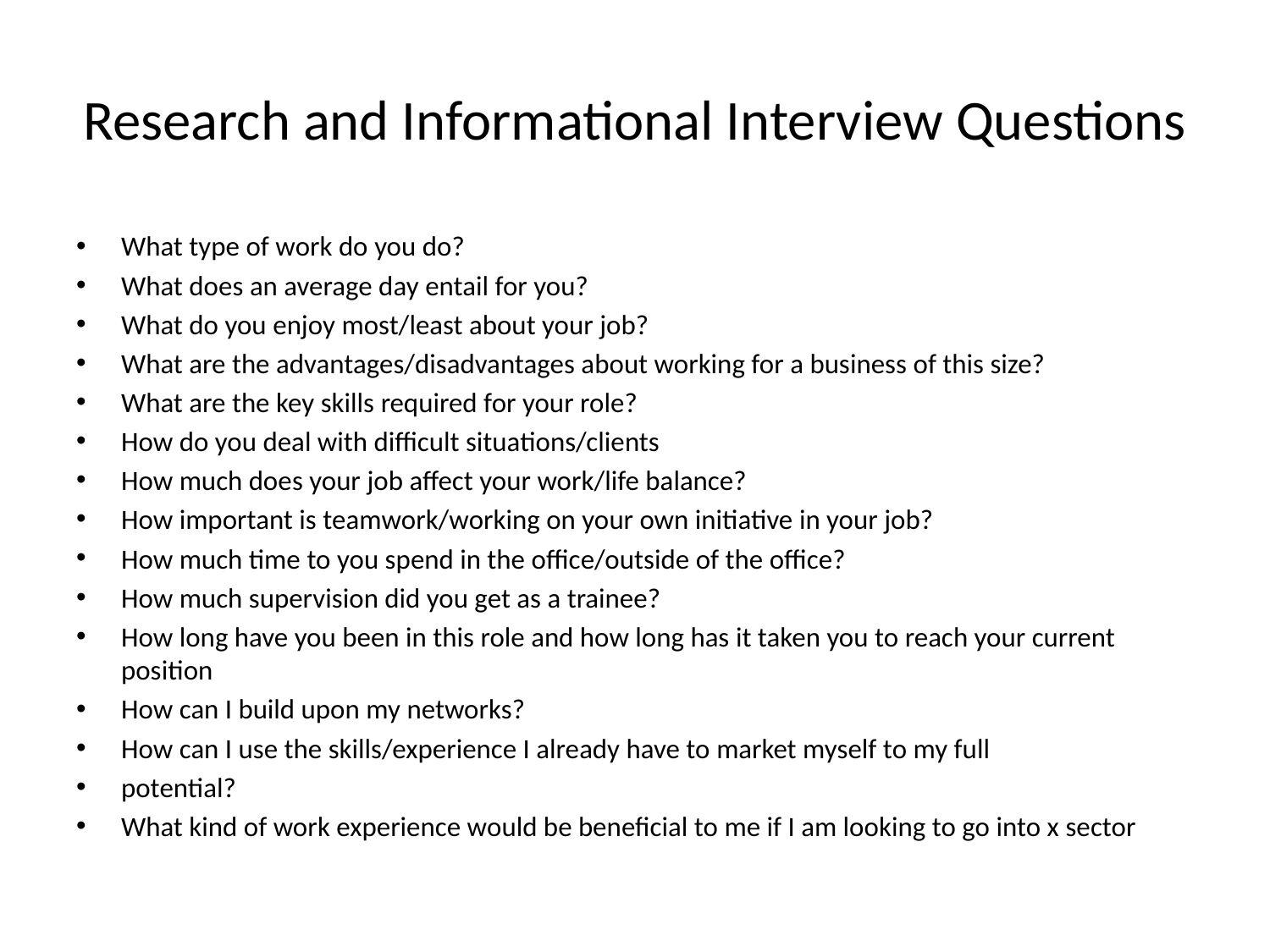

# Research and Informational Interview Questions
What type of work do you do?
What does an average day entail for you?
What do you enjoy most/least about your job?
What are the advantages/disadvantages about working for a business of this size?
What are the key skills required for your role?
How do you deal with difficult situations/clients
How much does your job affect your work/life balance?
How important is teamwork/working on your own initiative in your job?
How much time to you spend in the office/outside of the office?
How much supervision did you get as a trainee?
How long have you been in this role and how long has it taken you to reach your current position
How can I build upon my networks?
How can I use the skills/experience I already have to market myself to my full
potential?
What kind of work experience would be beneficial to me if I am looking to go into x sector